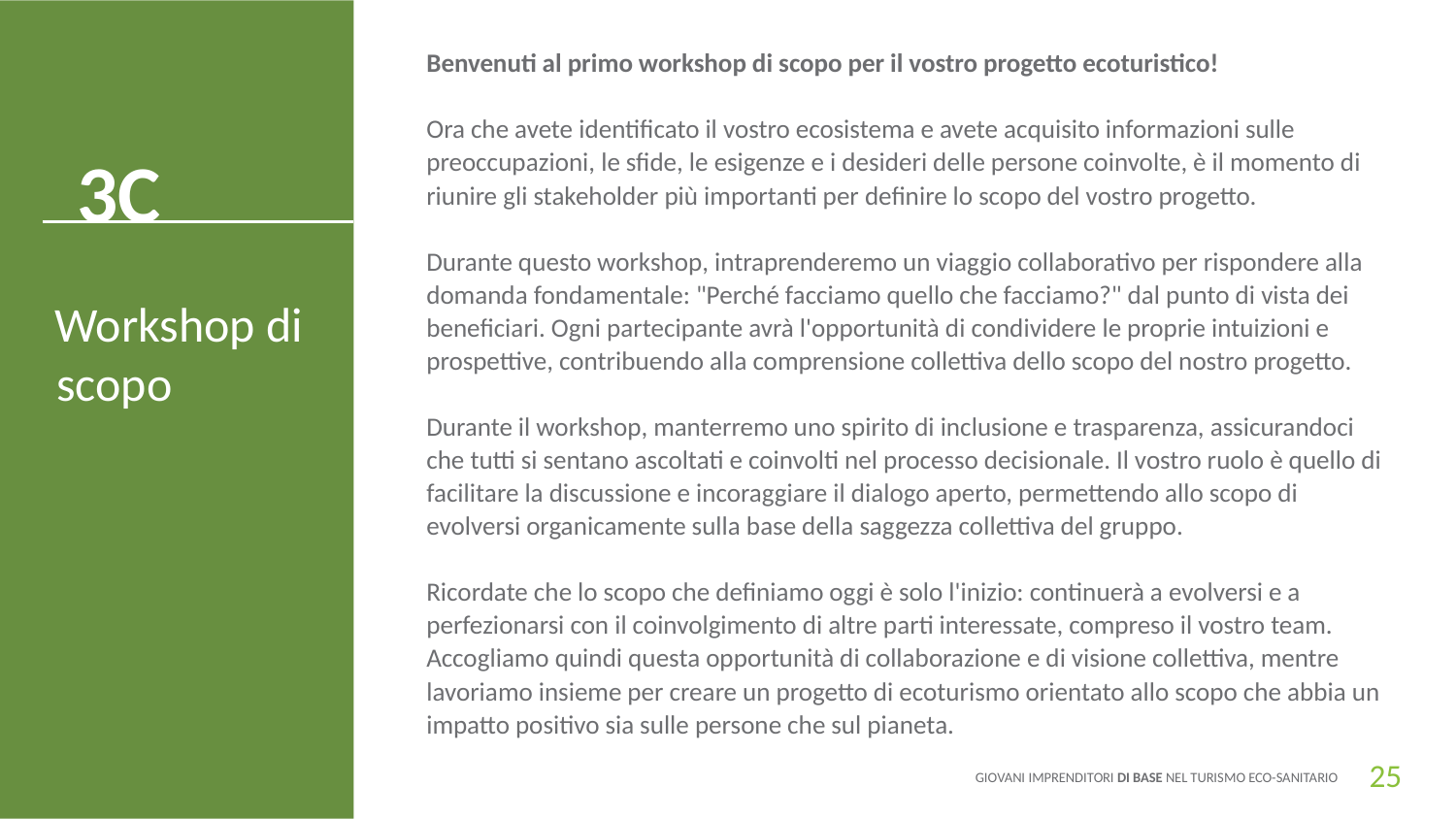

Benvenuti al primo workshop di scopo per il vostro progetto ecoturistico!

Ora che avete identificato il vostro ecosistema e avete acquisito informazioni sulle preoccupazioni, le sfide, le esigenze e i desideri delle persone coinvolte, è il momento di riunire gli stakeholder più importanti per definire lo scopo del vostro progetto.

Durante questo workshop, intraprenderemo un viaggio collaborativo per rispondere alla domanda fondamentale: "Perché facciamo quello che facciamo?" dal punto di vista dei beneficiari. Ogni partecipante avrà l'opportunità di condividere le proprie intuizioni e prospettive, contribuendo alla comprensione collettiva dello scopo del nostro progetto.

Durante il workshop, manterremo uno spirito di inclusione e trasparenza, assicurandoci che tutti si sentano ascoltati e coinvolti nel processo decisionale. Il vostro ruolo è quello di facilitare la discussione e incoraggiare il dialogo aperto, permettendo allo scopo di evolversi organicamente sulla base della saggezza collettiva del gruppo.

Ricordate che lo scopo che definiamo oggi è solo l'inizio: continuerà a evolversi e a perfezionarsi con il coinvolgimento di altre parti interessate, compreso il vostro team. Accogliamo quindi questa opportunità di collaborazione e di visione collettiva, mentre lavoriamo insieme per creare un progetto di ecoturismo orientato allo scopo che abbia un impatto positivo sia sulle persone che sul pianeta.
3C
Workshop di scopo

25